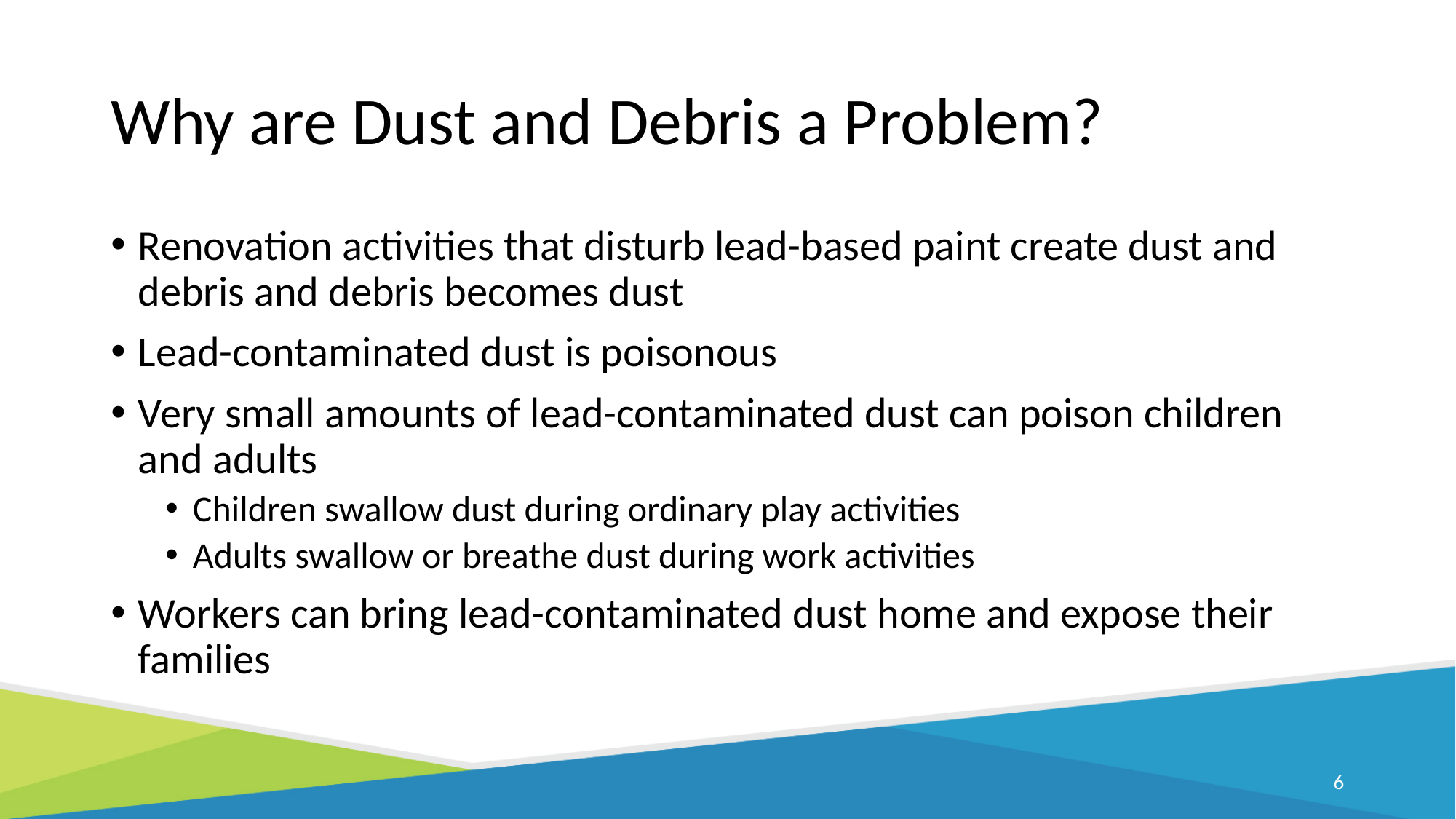

# Why are Dust and Debris a Problem?
Renovation activities that disturb lead-based paint create dust and debris and debris becomes dust
Lead-contaminated dust is poisonous
Very small amounts of lead-contaminated dust can poison children and adults
Children swallow dust during ordinary play activities
Adults swallow or breathe dust during work activities
Workers can bring lead-contaminated dust home and expose their families
6